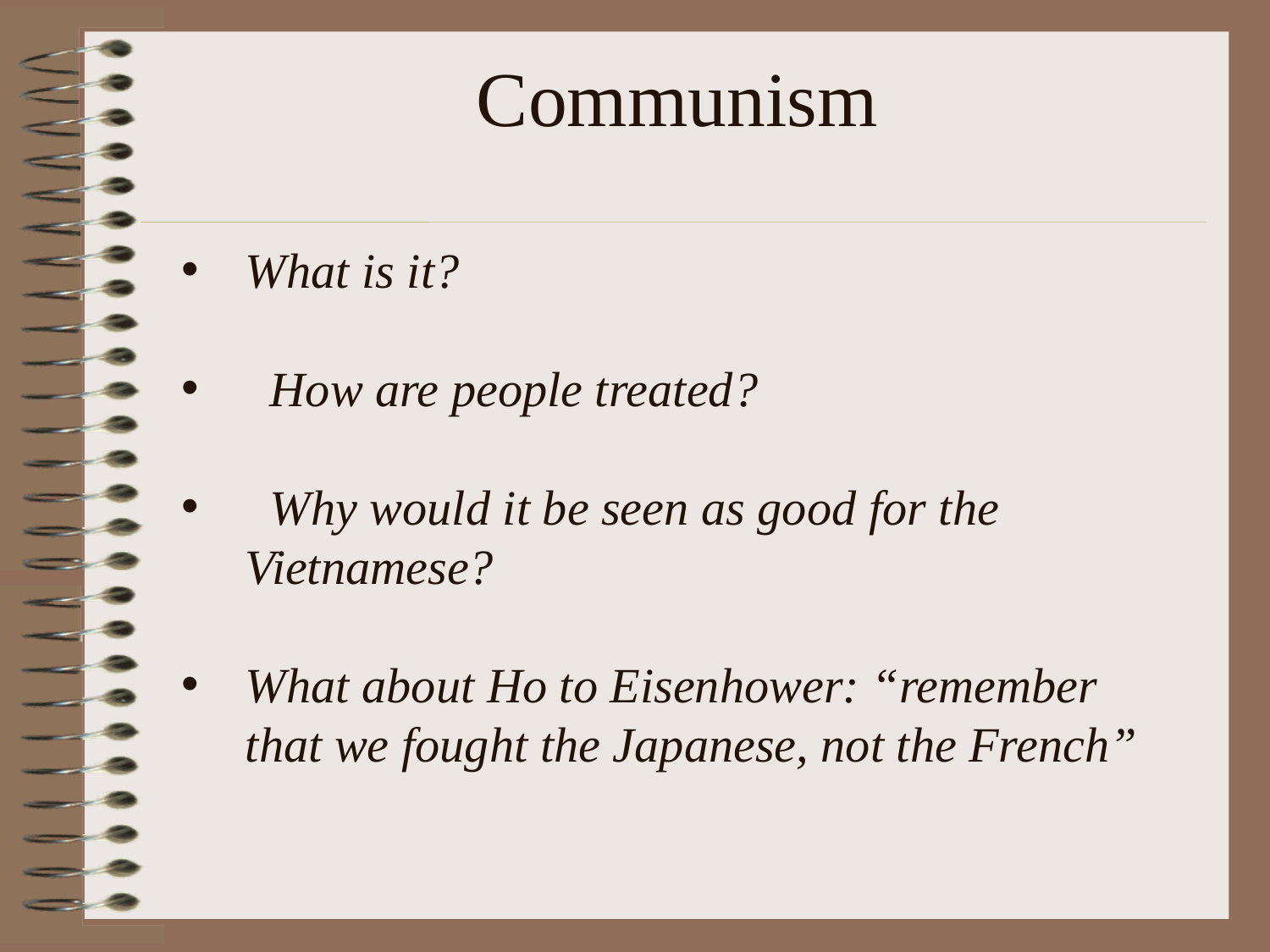

# Communism
What is it?

  How are people treated?

  Why would it be seen as good for the Vietnamese?

What about Ho to Eisenhower: “remember that we fought the Japanese, not the French”